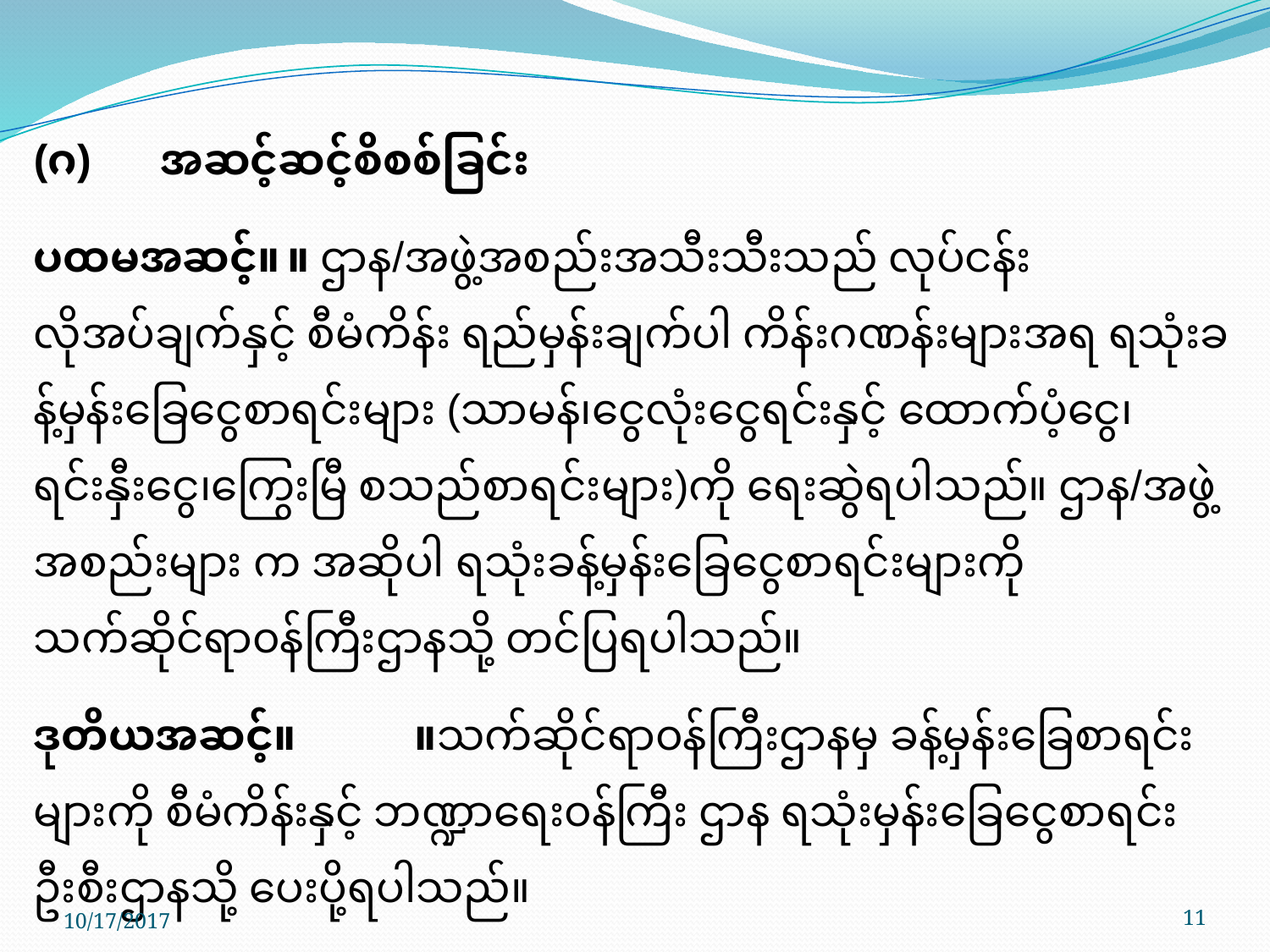

(ဂ)	အဆင့်ဆင့်စိစစ်ခြင်း
ပထမအဆင့်။	။ ဌာန/အဖွဲ့အစည်းအသီးသီးသည် လုပ်ငန်းလိုအပ်ချက်နှင့် စီမံကိန်း ရည်မှန်းချက်ပါ ကိန်းဂဏန်းများအရ ရသုံးခန့်မှန်းခြေငွေစာရင်းများ (သာမန်၊ငွေလုံးငွေရင်းနှင့် ထောက်ပံ့ငွေ၊ရင်းနှီးငွေ၊ကြွေးမြီ စသည်စာရင်းများ)ကို ရေးဆွဲရပါသည်။ ဌာန/အဖွဲ့အစည်းများ က အဆိုပါ ရသုံးခန့်မှန်းခြေငွေစာရင်းများကို သက်ဆိုင်ရာ၀န်ကြီးဌာနသို့ တင်ပြရပါသည်။
ဒုတိယအဆင့်။	။သက်ဆိုင်ရာ၀န်ကြီးဌာနမှ ခန့်မှန်းခြေစာရင်းများကို စီမံကိန်းနှင့် ဘဏ္ဍာရေး၀န်ကြီး ဌာန ရသုံးမှန်းခြေငွေစာရင်းဦးစီးဌာနသို့ ပေးပို့ရပါသည်။

10/17/2017

11